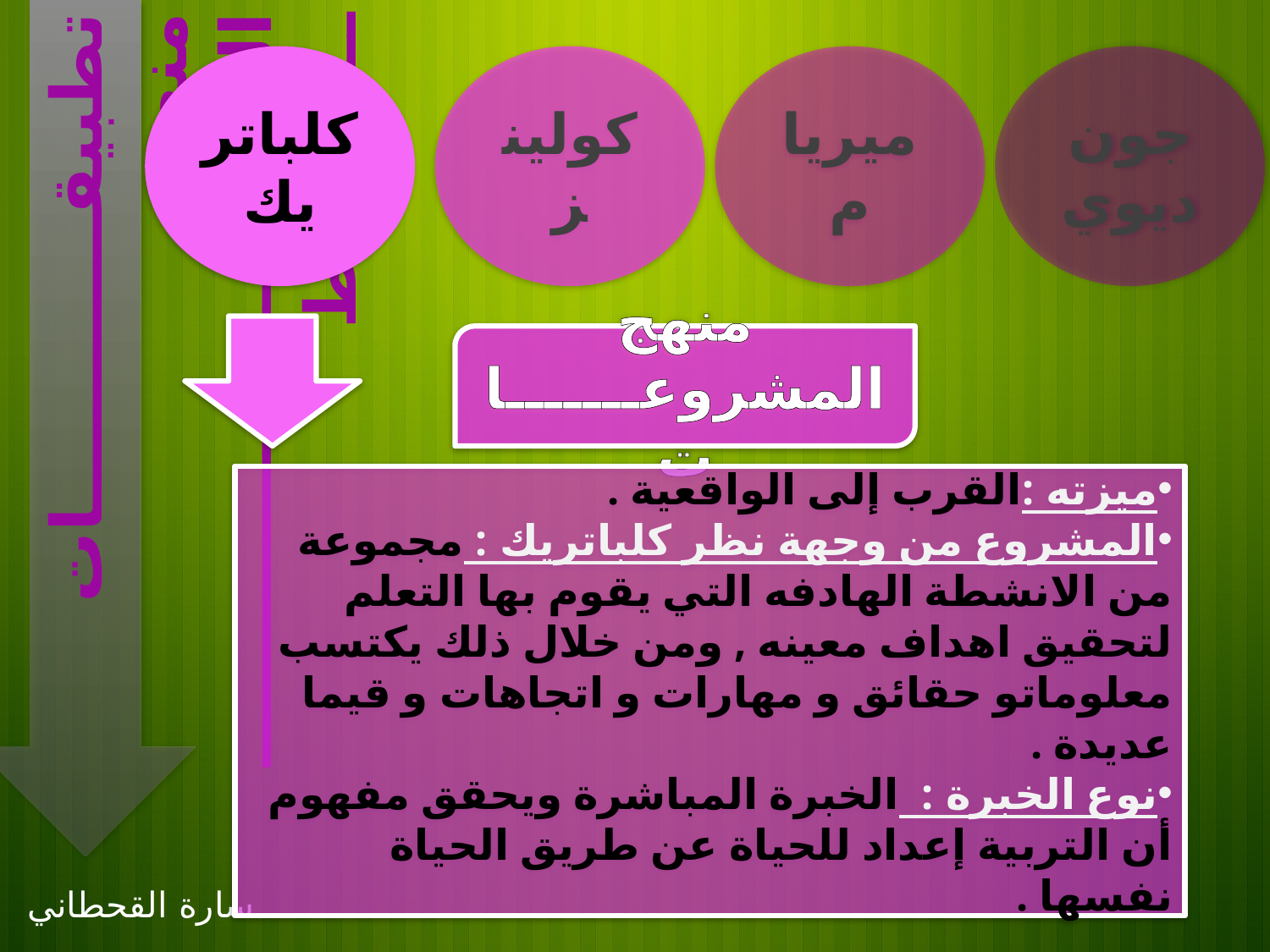

كلباتريك
كولينز
ميريام
جون ديوي
تطبيقــــــــــــات منهج النــــــــــــــــــــــــــــــــــشاط

منهج المشروعـــــــات
ميزته :القرب إلى الواقعية .
المشروع من وجهة نظر كلباتريك : مجموعة من الانشطة الهادفه التي يقوم بها التعلم لتحقيق اهداف معينه , ومن خلال ذلك يكتسب معلوماتو حقائق و مهارات و اتجاهات و قيما عديدة .
نوع الخبرة :  الخبرة المباشرة ويحقق مفهوم أن التربية إعداد للحياة عن طريق الحياة نفسها .
سارة القحطاني